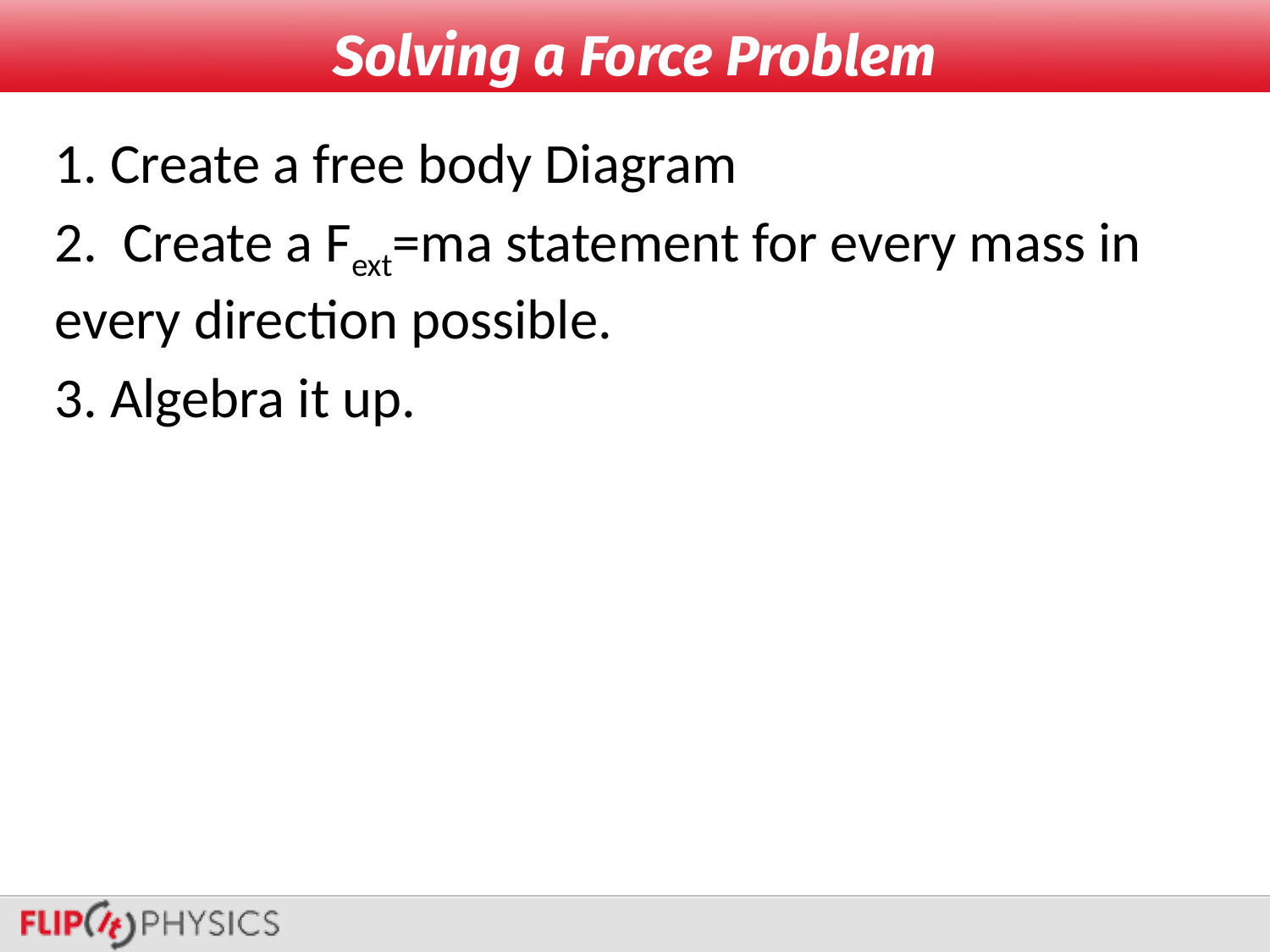

# Solving a Force Problem
1. Create a free body Diagram
2.  Create a Fext=ma statement for every mass in every direction possible.
3. Algebra it up.